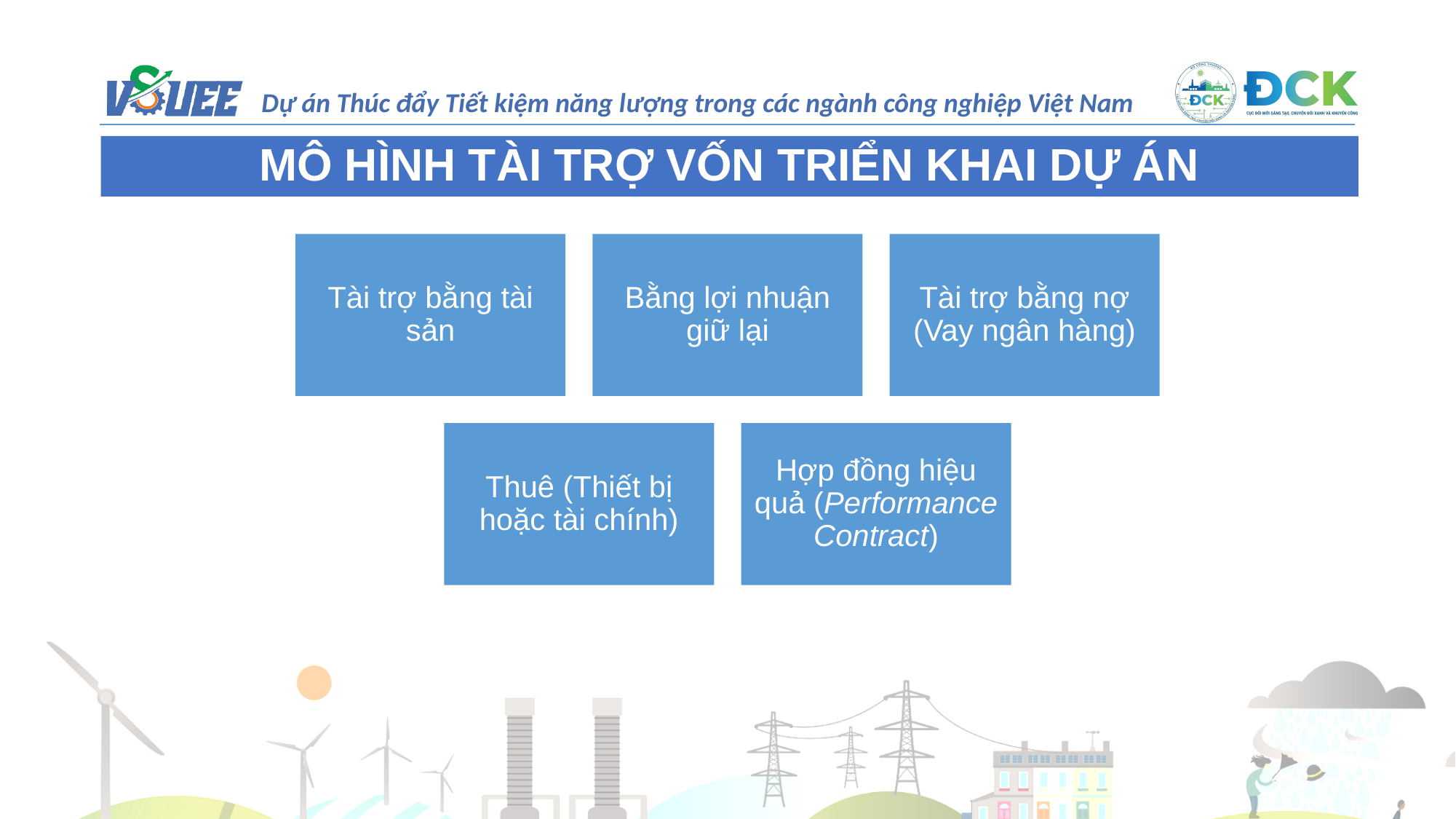

MÔ HÌNH TÀI TRỢ VỐN TRIỂN KHAI DỰ ÁN

Tài trợ bằng tài sản

Bằng lợi nhuận giữ lại

Tài trợ bằng nợ (Vay ngân hàng)

Thuê (Thiết bị hoặc tài chính)

Hợp đồng hiệu quả (Performance Contract)